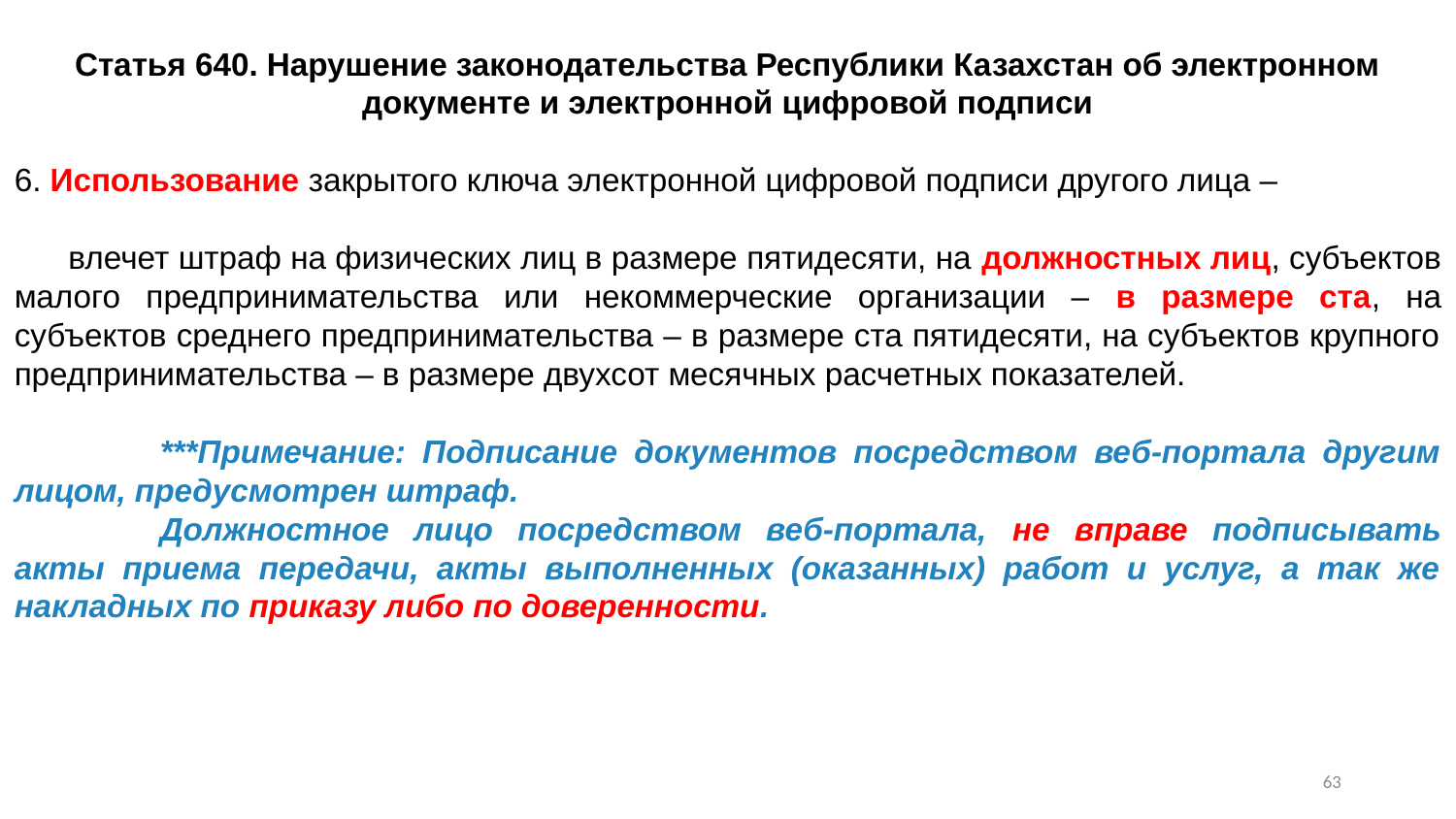

Статья 640. Нарушение законодательства Республики Казахстан об электронном документе и электронной цифровой подписи

6. Использование закрытого ключа электронной цифровой подписи другого лица –

      влечет штраф на физических лиц в размере пятидесяти, на должностных лиц, субъектов малого предпринимательства или некоммерческие организации – в размере ста, на субъектов среднего предпринимательства – в размере ста пятидесяти, на субъектов крупного предпринимательства – в размере двухсот месячных расчетных показателей.

	***Примечание: Подписание документов посредством веб-портала другим лицом, предусмотрен штраф.
	Должностное лицо посредством веб-портала, не вправе подписывать акты приема передачи, акты выполненных (оказанных) работ и услуг, а так же накладных по приказу либо по доверенности.
63